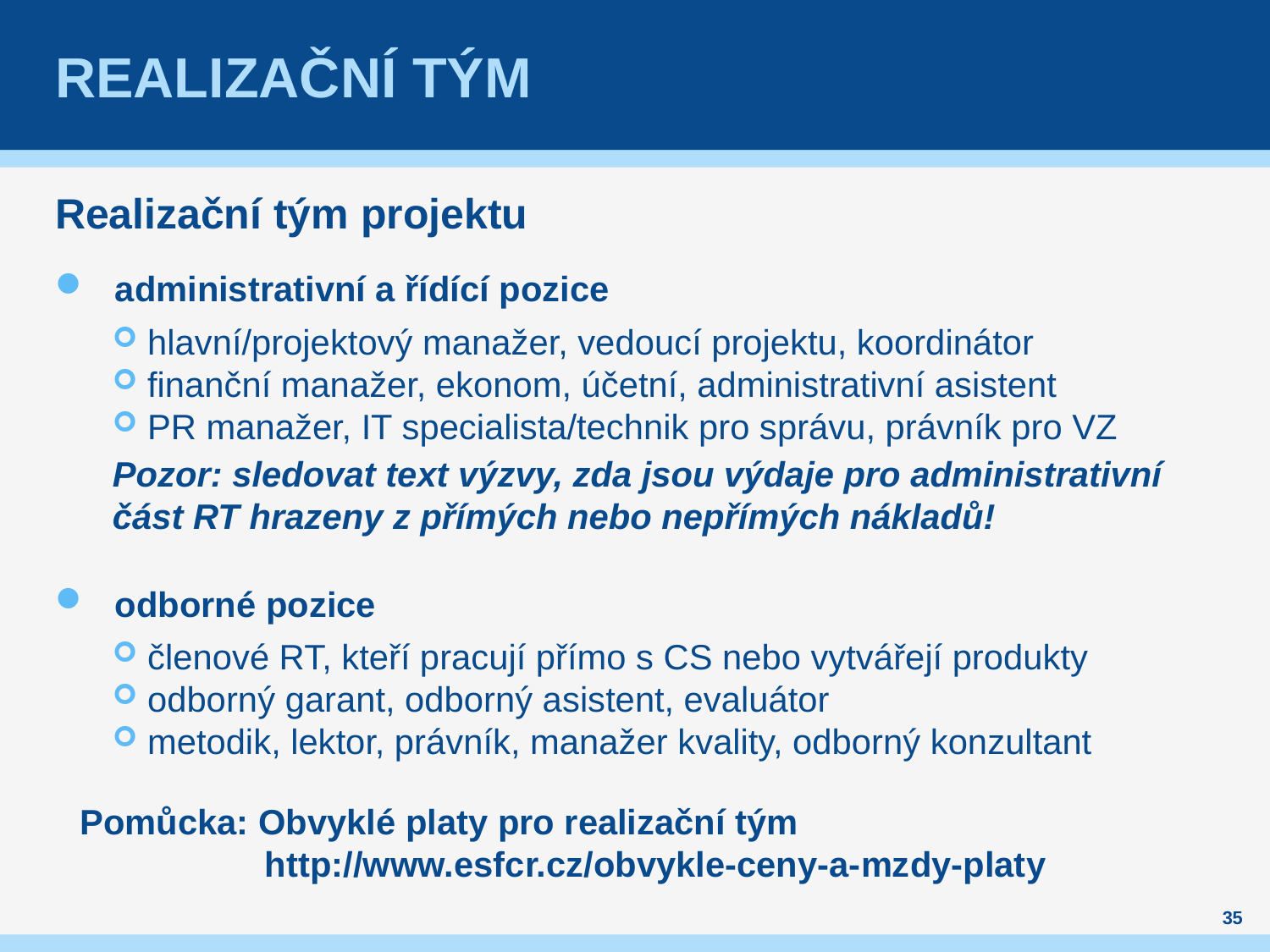

# realizační tým
Realizační tým projektu
administrativní a řídící pozice
hlavní/projektový manažer, vedoucí projektu, koordinátor
finanční manažer, ekonom, účetní, administrativní asistent
PR manažer, IT specialista/technik pro správu, právník pro VZ
Pozor: sledovat text výzvy, zda jsou výdaje pro administrativní část RT hrazeny z přímých nebo nepřímých nákladů!
odborné pozice
členové RT, kteří pracují přímo s CS nebo vytvářejí produkty
odborný garant, odborný asistent, evaluátor
metodik, lektor, právník, manažer kvality, odborný konzultant

Pomůcka: Obvyklé platy pro realizační tým
                   http://www.esfcr.cz/obvykle-ceny-a-mzdy-platy

35